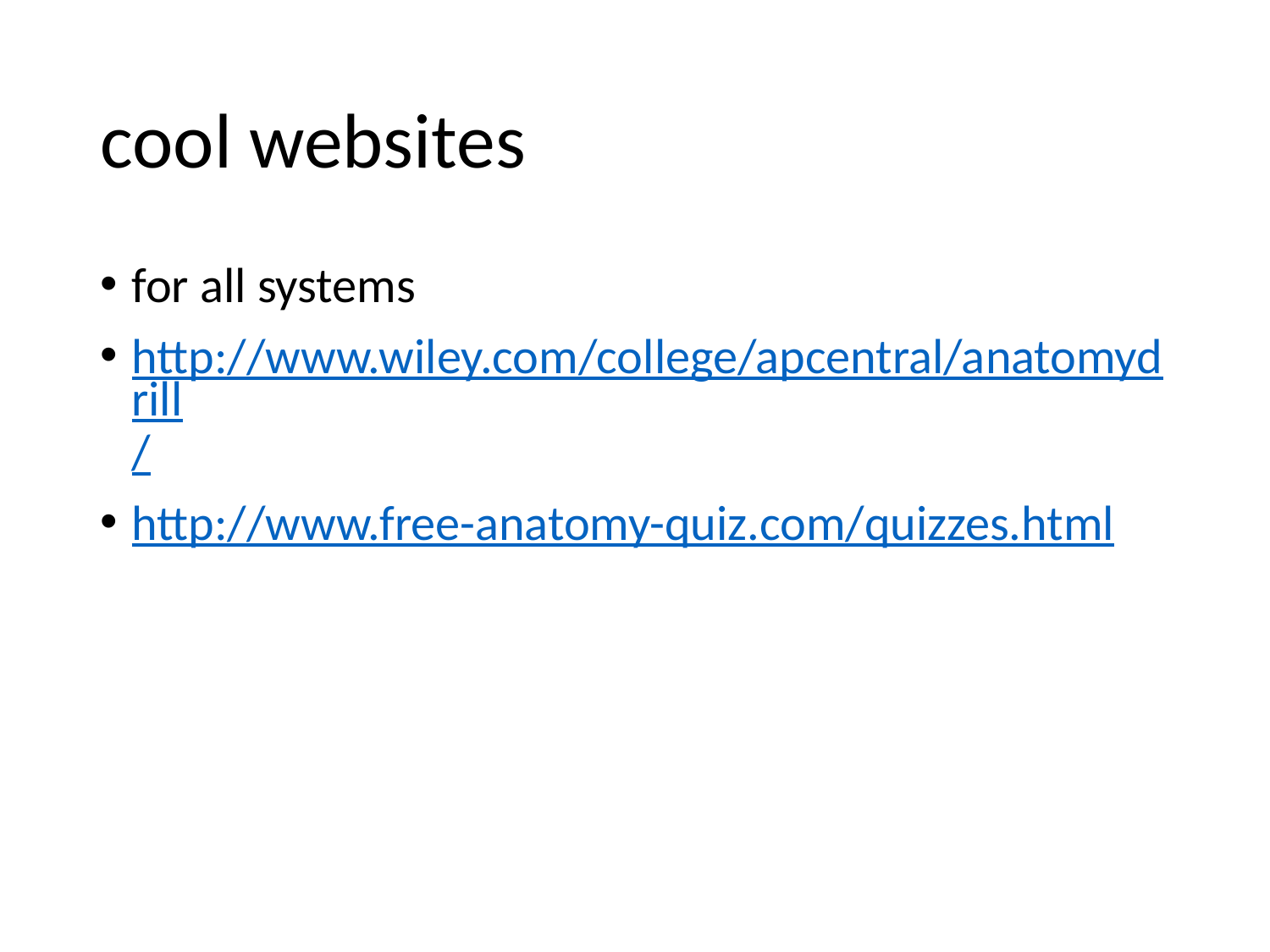

# cool websites
for all systems
http://www.wiley.com/college/apcentral/anatomydrill/
http://www.free-anatomy-quiz.com/quizzes.html